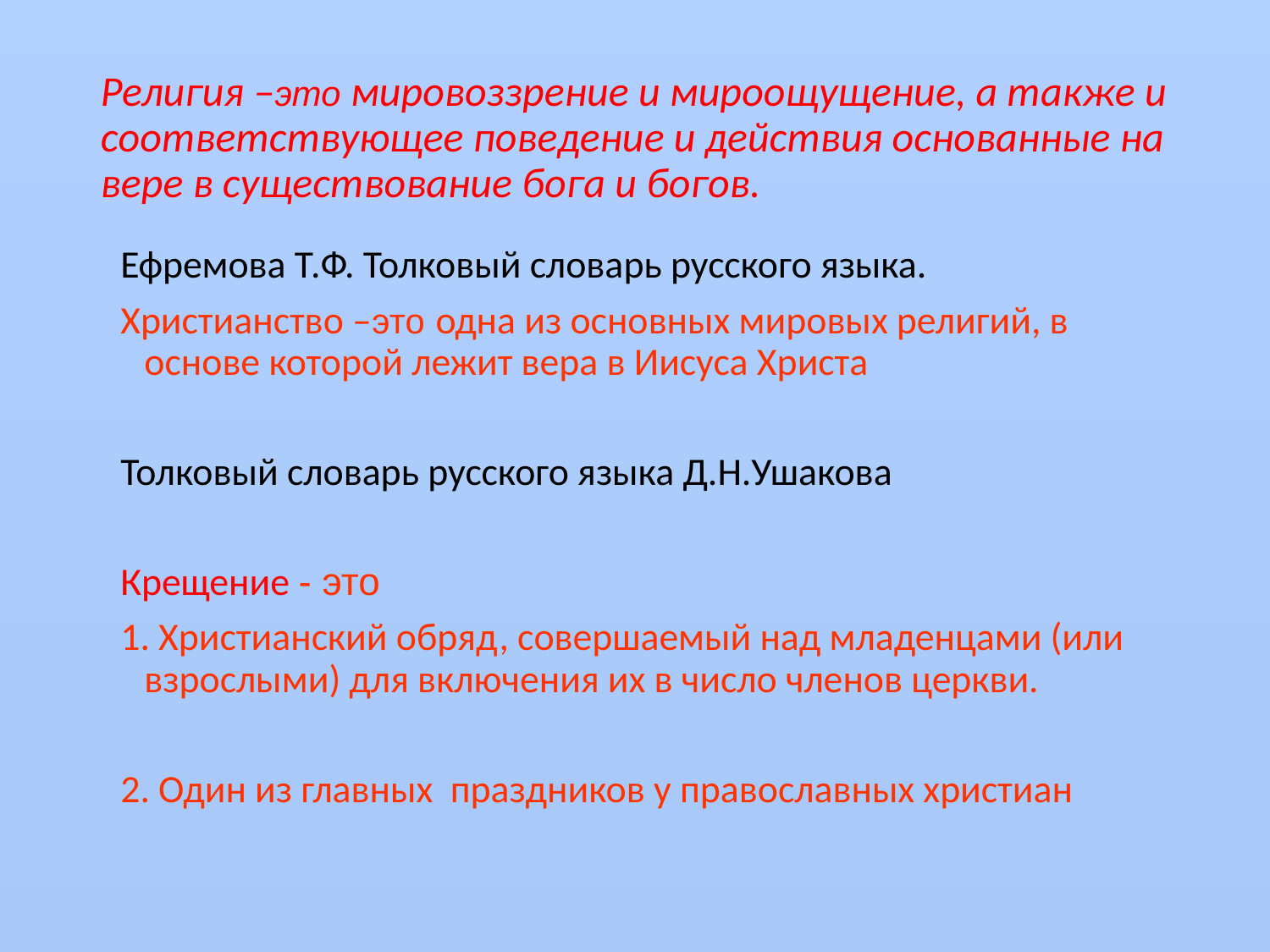

# Религия –это мировоззрение и мироощущение, а также и соответствующее поведение и действия основанные на вере в существование бога и богов.
Ефремова Т.Ф. Толковый словарь русского языка.
Христианство –это одна из основных мировых религий, в основе которой лежит вера в Иисуса Христа

Толковый словарь русского языка Д.Н.Ушакова

Крещение - это
1. Христианский обряд, совершаемый над младенцами (или взрослыми) для включения их в число членов церкви.

2. Один из главных  праздников у православных христиан